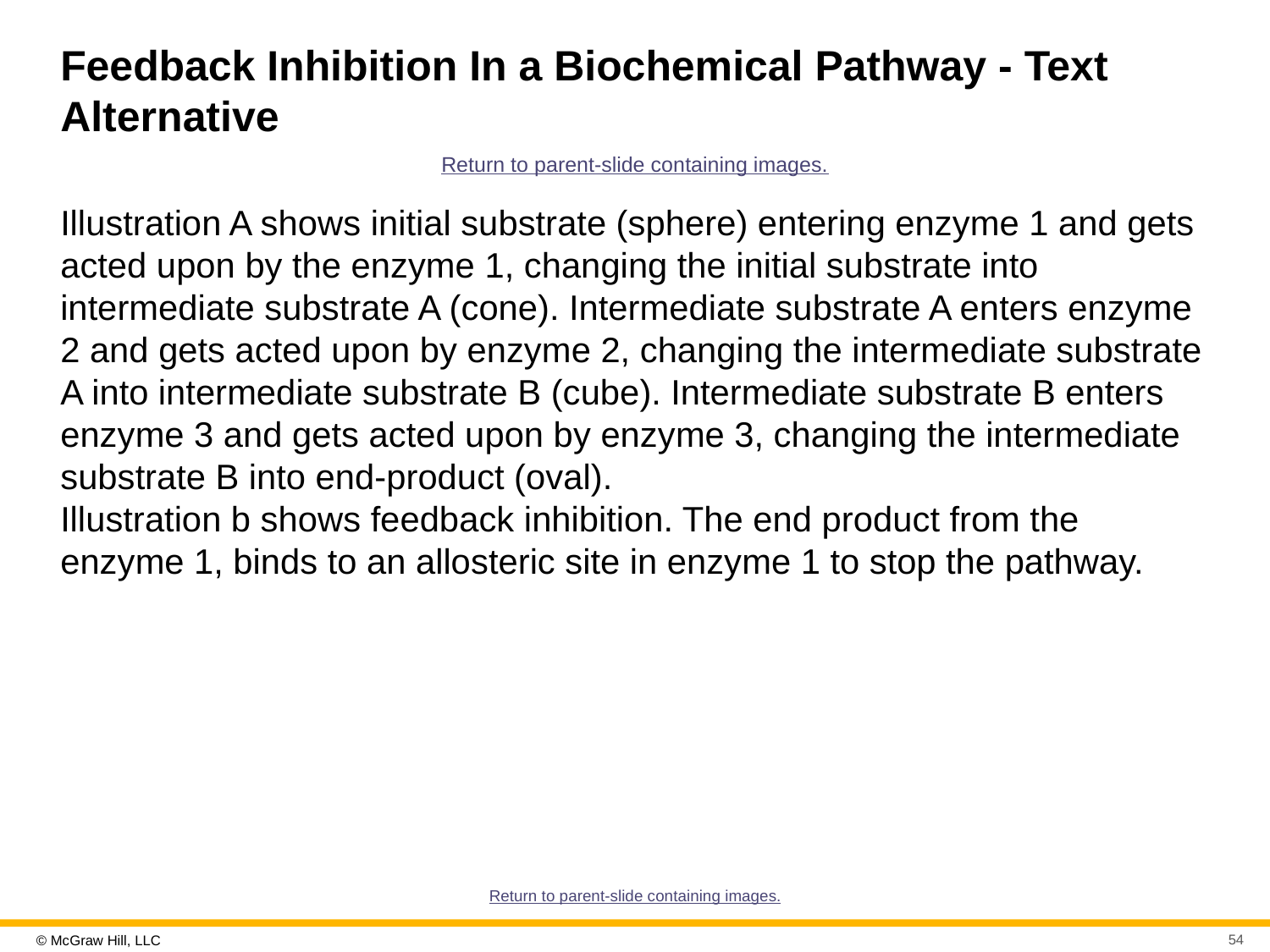

# Feedback Inhibition In a Biochemical Pathway - Text Alternative
Return to parent-slide containing images.
Illustration A shows initial substrate (sphere) entering enzyme 1 and gets acted upon by the enzyme 1, changing the initial substrate into intermediate substrate A (cone). Intermediate substrate A enters enzyme 2 and gets acted upon by enzyme 2, changing the intermediate substrate A into intermediate substrate B (cube). Intermediate substrate B enters enzyme 3 and gets acted upon by enzyme 3, changing the intermediate substrate B into end-product (oval).
Illustration b shows feedback inhibition. The end product from the enzyme 1, binds to an allosteric site in enzyme 1 to stop the pathway.
Return to parent-slide containing images.
54